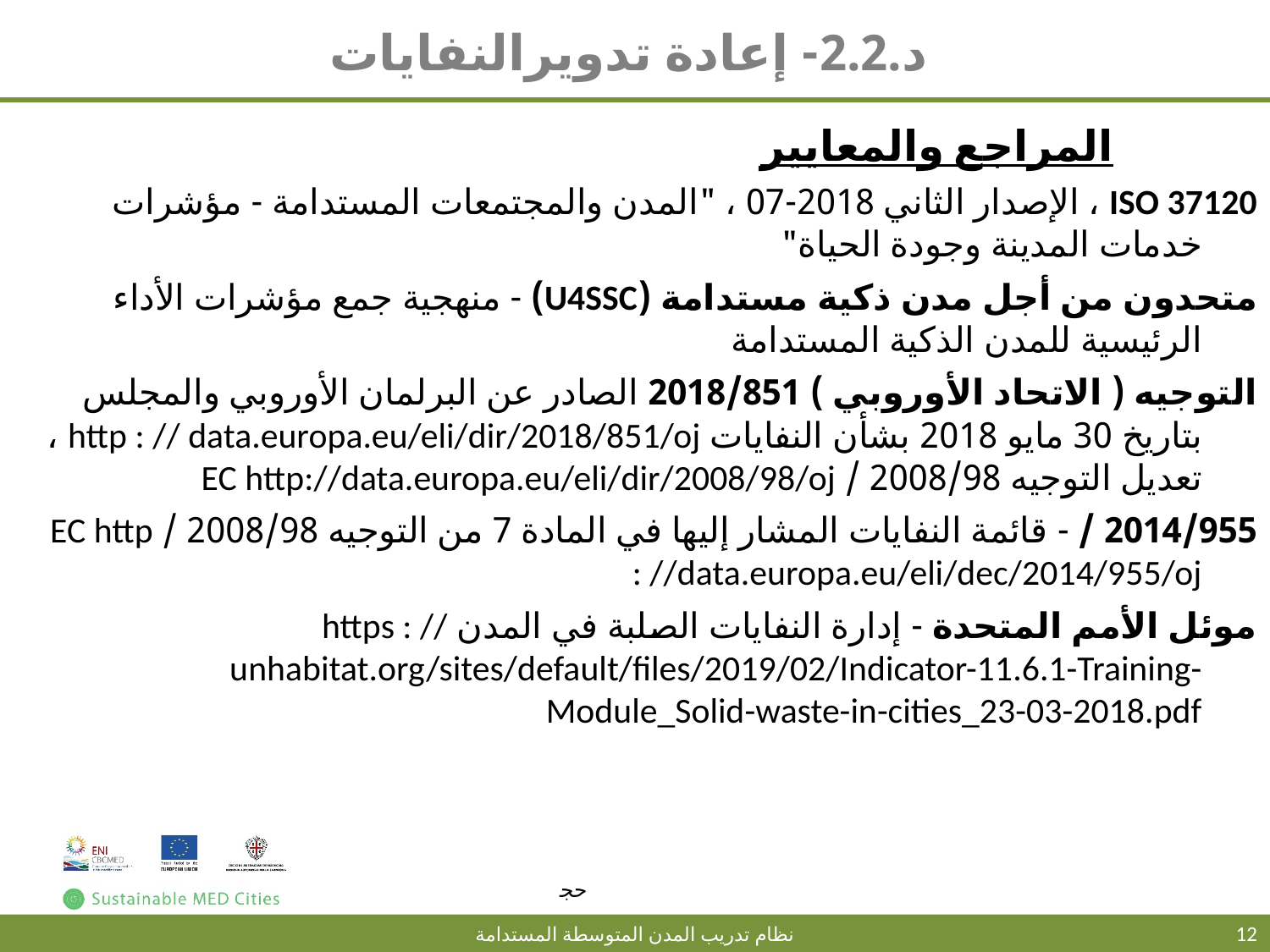

د.2.2- إعادة تدويرالنفايات
المراجع والمعايير
ISO 37120 ، الإصدار الثاني 2018-07 ، "المدن والمجتمعات المستدامة - مؤشرات خدمات المدينة وجودة الحياة"
متحدون من أجل مدن ذكية مستدامة (U4SSC) - منهجية جمع مؤشرات الأداء الرئيسية للمدن الذكية المستدامة
التوجيه ( الاتحاد الأوروبي ) 2018/851 الصادر عن البرلمان الأوروبي والمجلس بتاريخ 30 مايو 2018 بشأن النفايات http : // data.europa.eu/eli/dir/2018/851/oj ، تعديل التوجيه 2008/98 / EC http://data.europa.eu/eli/dir/2008/98/oj
2014/955 / - قائمة النفايات المشار إليها في المادة 7 من التوجيه 2008/98 / EC http : //data.europa.eu/eli/dec/2014/955/oj
موئل الأمم المتحدة - إدارة النفايات الصلبة في المدن https : // unhabitat.org/sites/default/files/2019/02/Indicator-11.6.1-Training-Module_Solid-waste-in-cities_23-03-2018.pdf

12